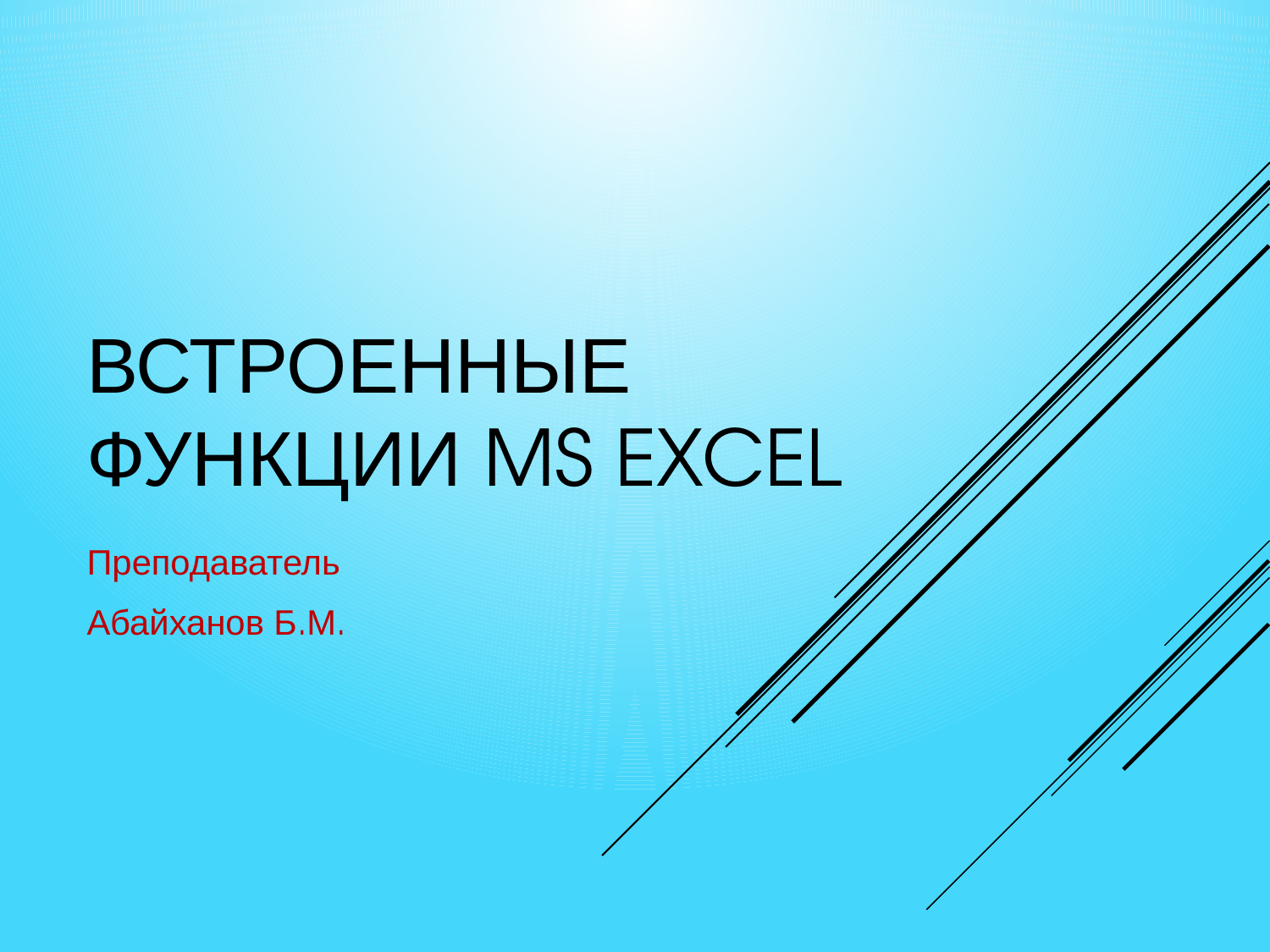

# Встроенные Функции MS Excel
Преподаватель
Абайханов Б.М.